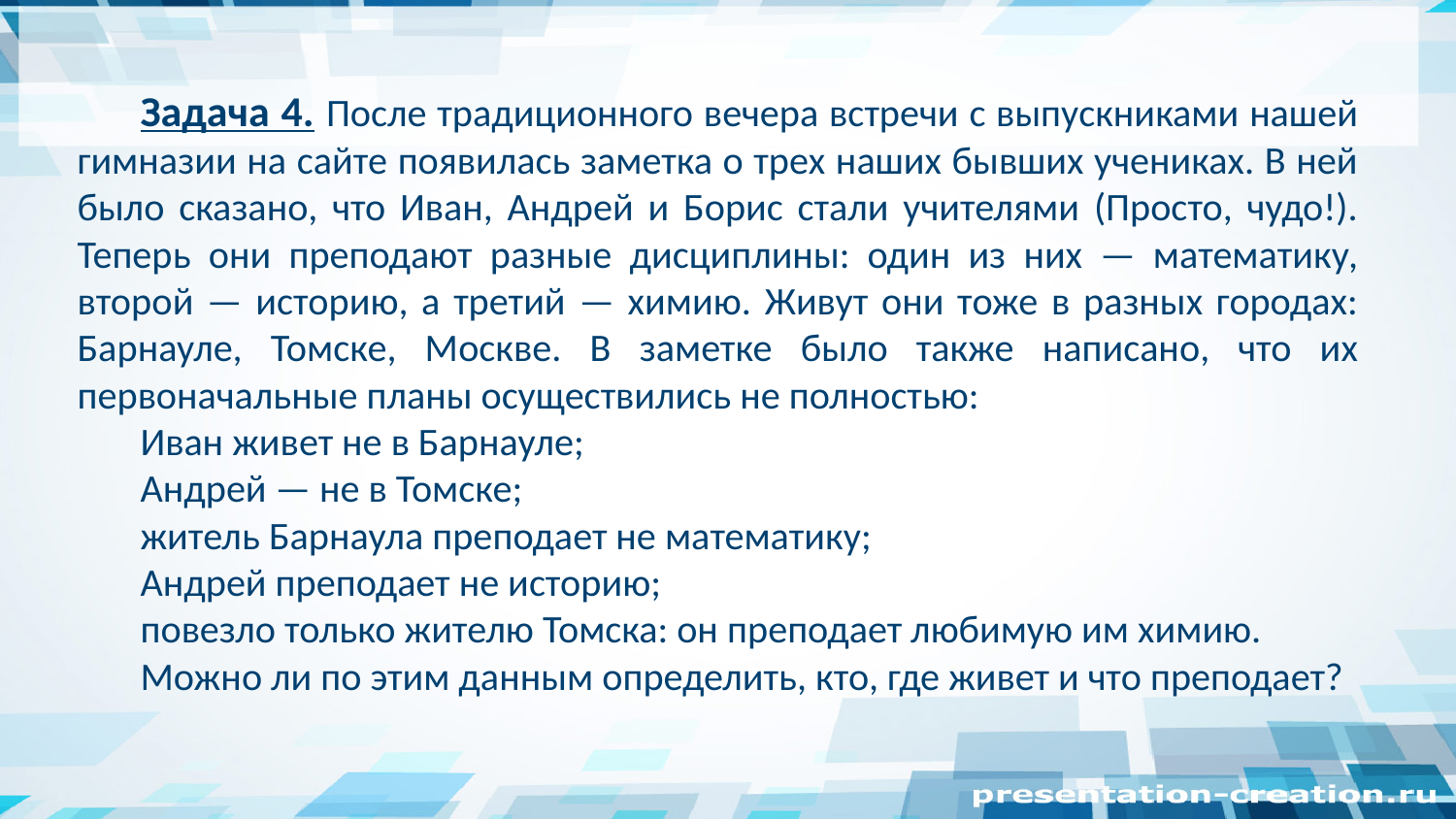

Задача 4. После традиционного вечера встречи с выпускниками нашей гимназии на сайте появилась заметка о трех наших бывших учениках. В ней было сказано, что Иван, Андрей и Борис стали учителями (Просто, чудо!). Теперь они преподают разные дисциплины: один из них — математику, второй — историю, а третий — химию. Живут они тоже в разных городах: Барнауле, Томске, Москве. В заметке было также написано, что их первоначальные планы осуществились не полностью:
Иван живет не в Барнауле;
Андрей — не в Томске;
житель Барнаула преподает не математику;
Андрей преподает не историю;
повезло только жителю Томска: он преподает любимую им химию.
Можно ли по этим данным определить, кто, где живет и что преподает?